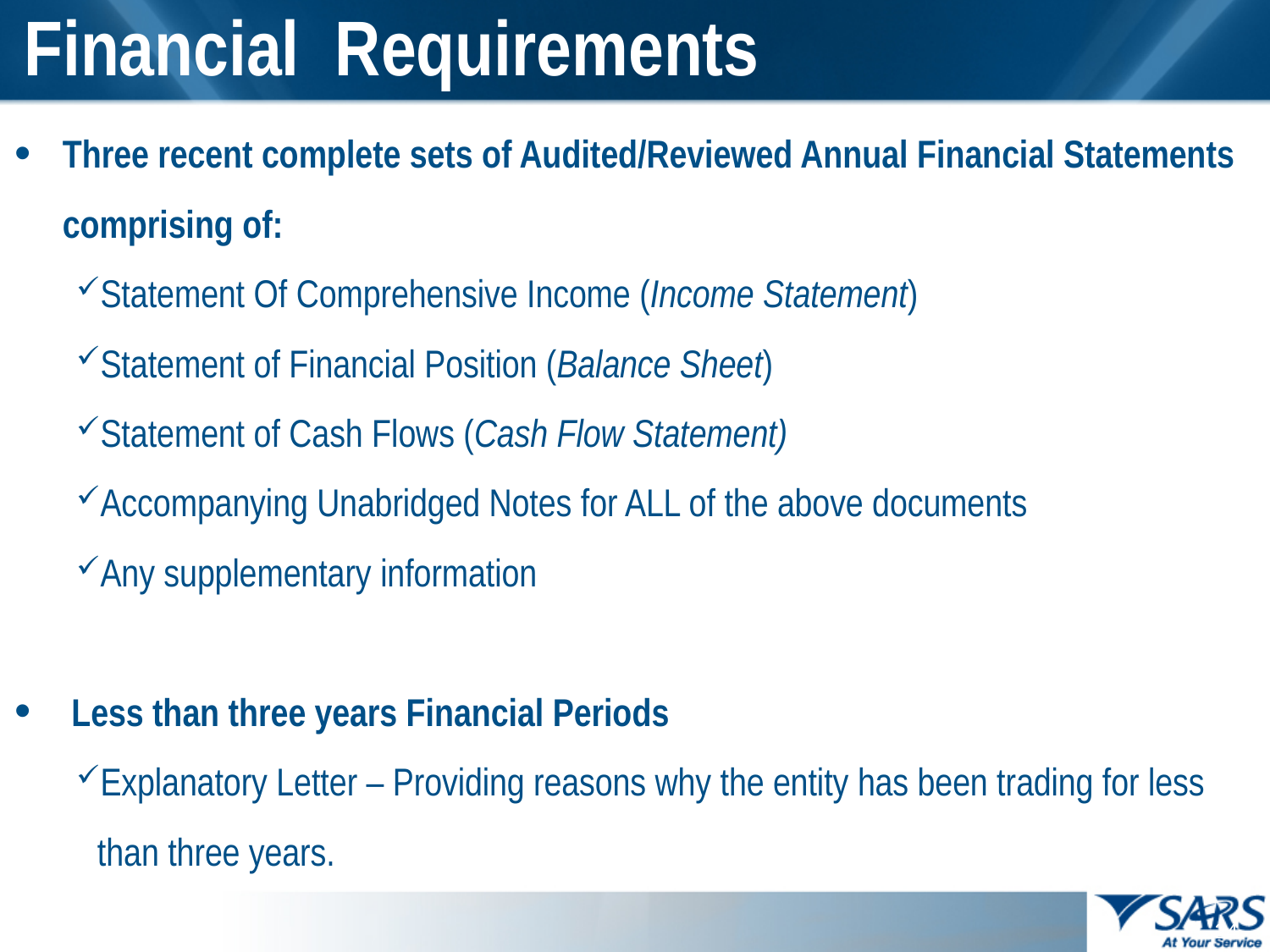

24
# Financial  Requirements
Three recent complete sets of Audited/Reviewed Annual Financial Statements comprising of:
Statement Of Comprehensive Income (Income Statement)
Statement of Financial Position (Balance Sheet)
Statement of Cash Flows (Cash Flow Statement)
Accompanying Unabridged Notes for ALL of the above documents
Any supplementary information

 Less than three years Financial Periods
Explanatory Letter – Providing reasons why the entity has been trading for less than three years.